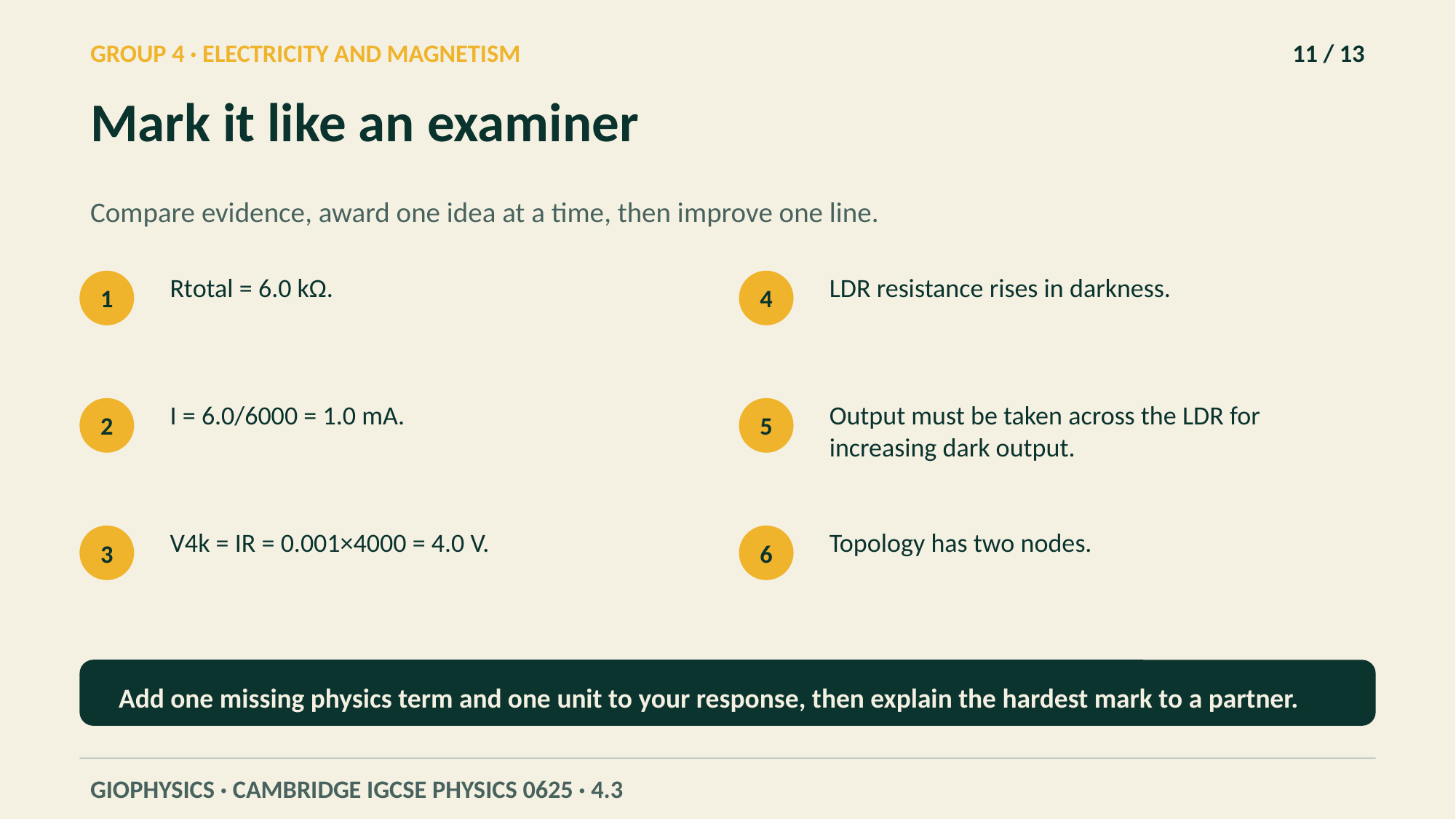

GROUP 4 · ELECTRICITY AND MAGNETISM
11 / 13
Mark it like an examiner
Compare evidence, award one idea at a time, then improve one line.
Rtotal = 6.0 kΩ.
LDR resistance rises in darkness.

1
4
I = 6.0/6000 = 1.0 mA.
Output must be taken across the LDR for increasing dark output.

2
5
V4k = IR = 0.001×4000 = 4.0 V.
Topology has two nodes.

3
6

Add one missing physics term and one unit to your response, then explain the hardest mark to a partner.

GIOPHYSICS · CAMBRIDGE IGCSE PHYSICS 0625 · 4.3